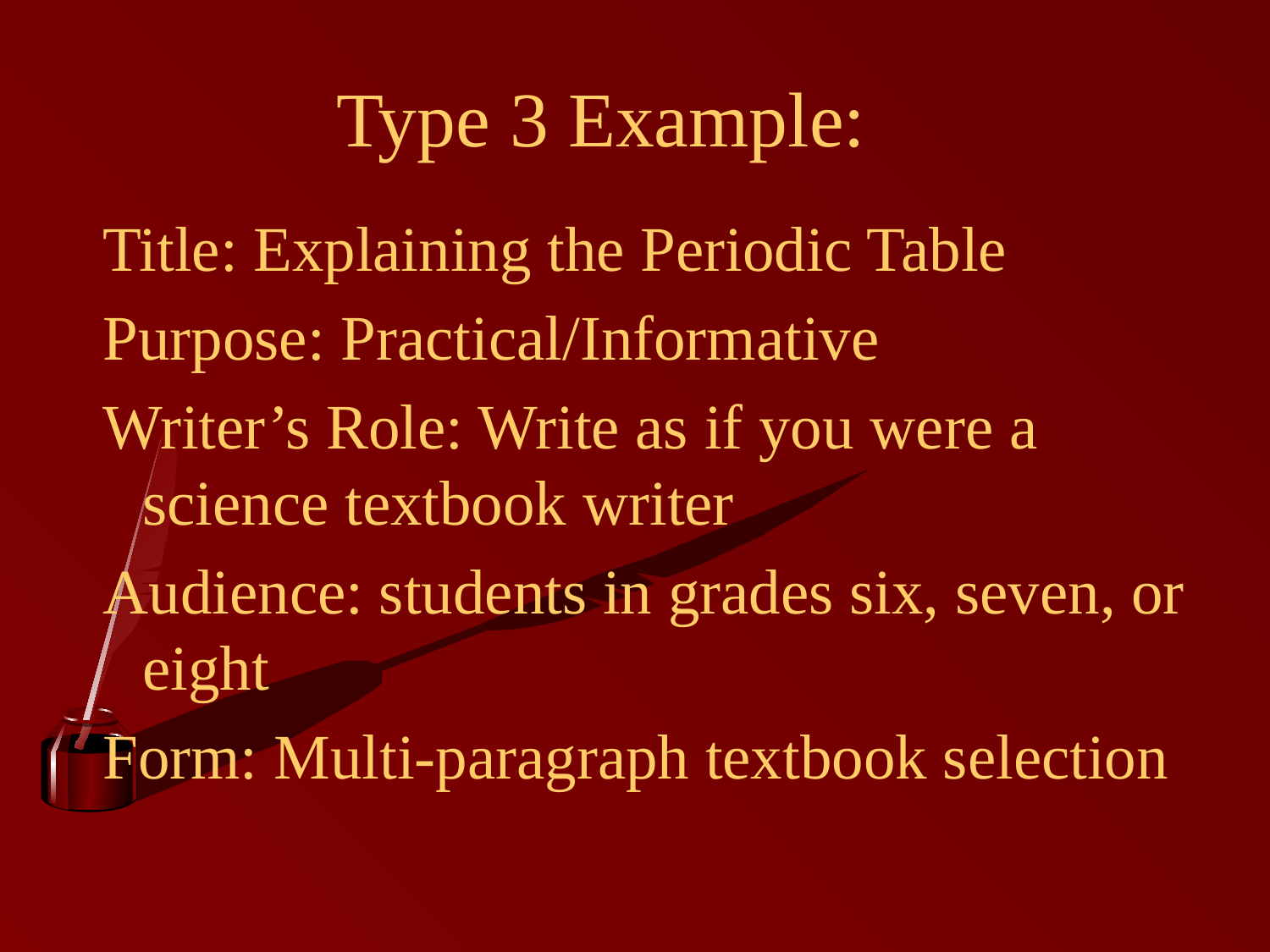

# Type 3 Example:
Title: Explaining the Periodic Table
Purpose: Practical/Informative
Writer’s Role: Write as if you were a science textbook writer
Audience: students in grades six, seven, or eight
Form: Multi-paragraph textbook selection